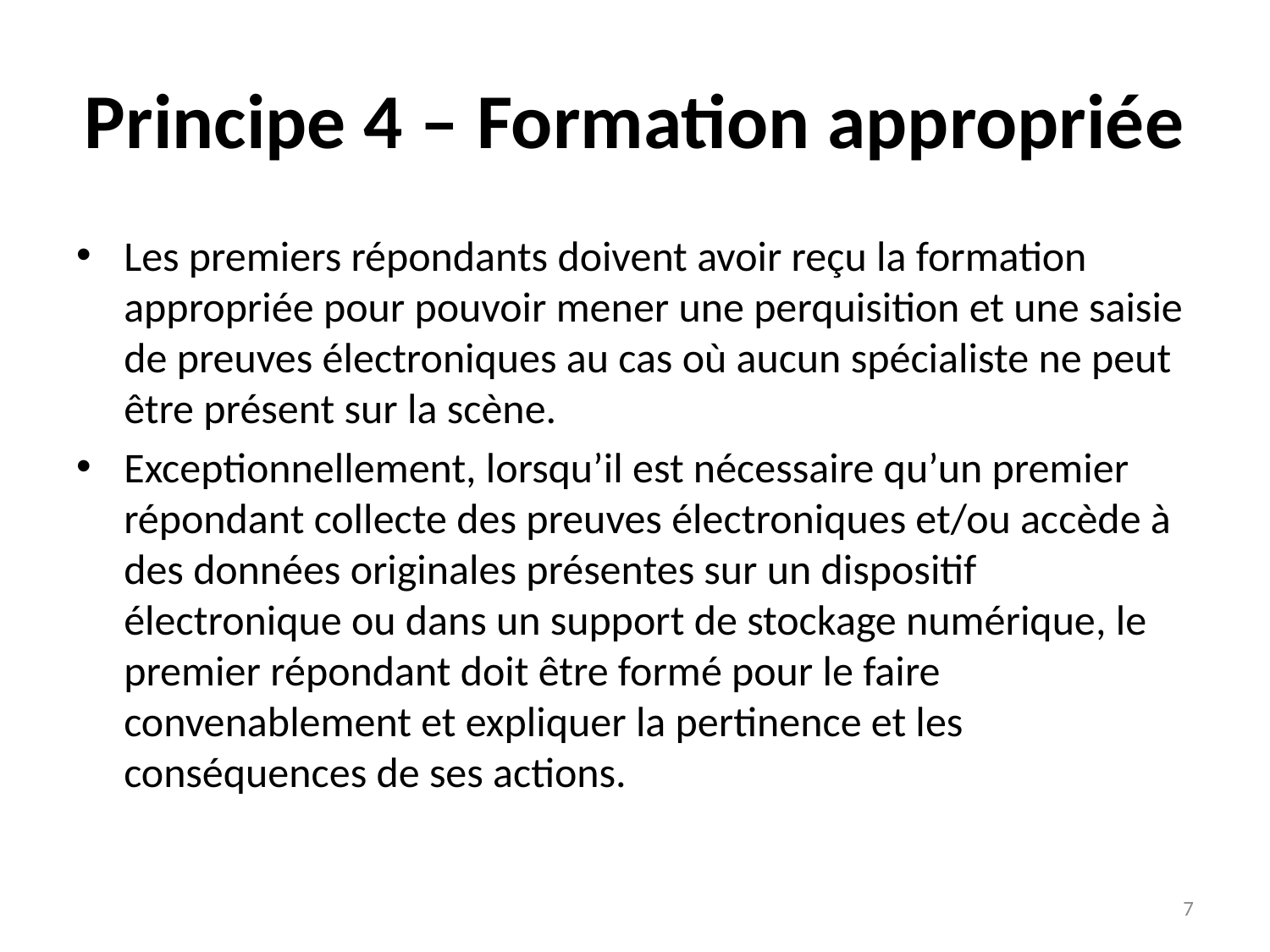

# Principe 4 – Formation appropriée
Les premiers répondants doivent avoir reçu la formation appropriée pour pouvoir mener une perquisition et une saisie de preuves électroniques au cas où aucun spécialiste ne peut être présent sur la scène.
Exceptionnellement, lorsqu’il est nécessaire qu’un premier répondant collecte des preuves électroniques et/ou accède à des données originales présentes sur un dispositif électronique ou dans un support de stockage numérique, le premier répondant doit être formé pour le faire convenablement et expliquer la pertinence et les conséquences de ses actions.
7